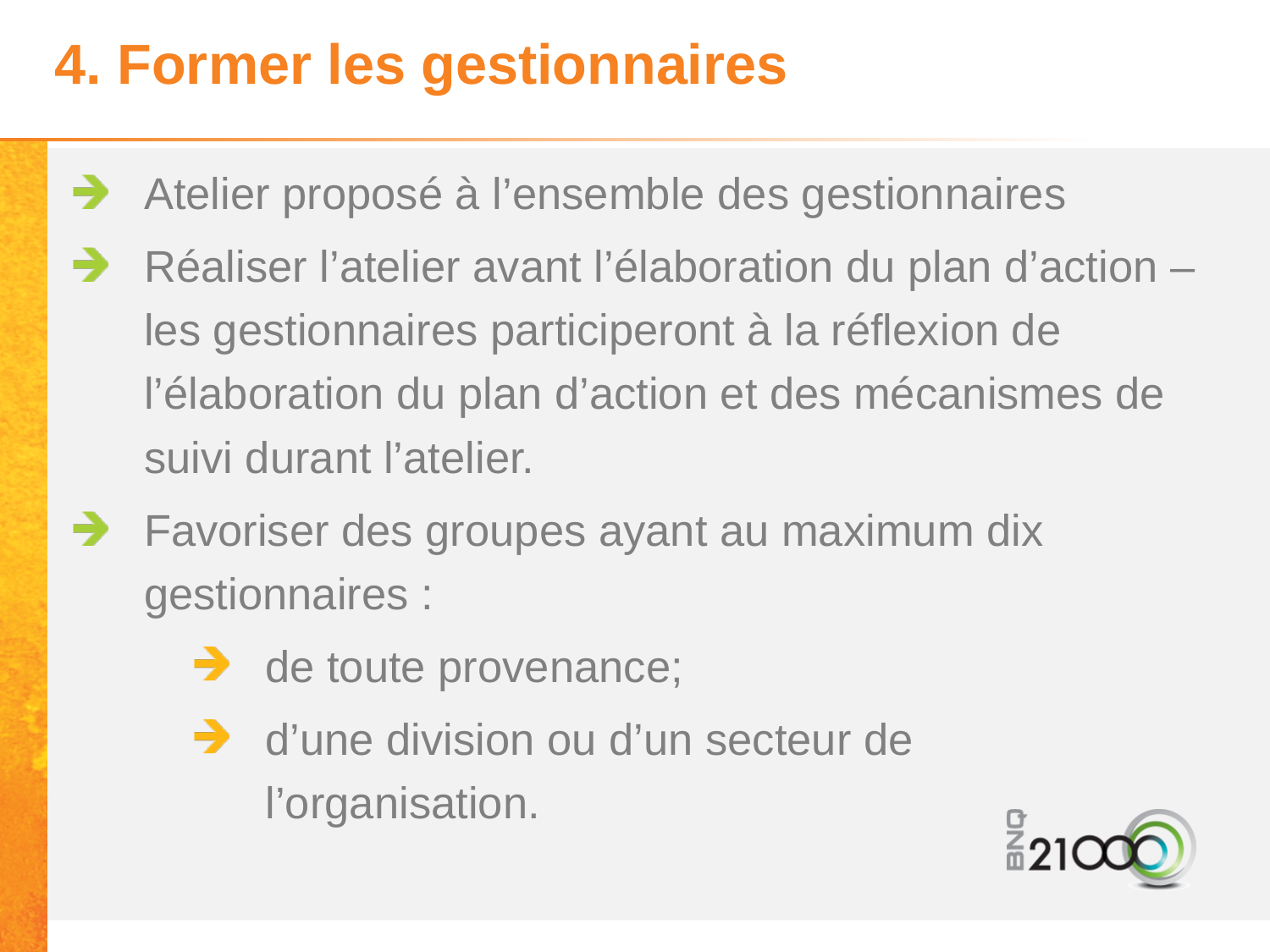

# 4. Former les gestionnaires
Atelier proposé à l’ensemble des gestionnaires
Réaliser l’atelier avant l’élaboration du plan d’action – les gestionnaires participeront à la réflexion de l’élaboration du plan d’action et des mécanismes de suivi durant l’atelier.
Favoriser des groupes ayant au maximum dix gestionnaires :
de toute provenance;
d’une division ou d’un secteur de l’organisation.